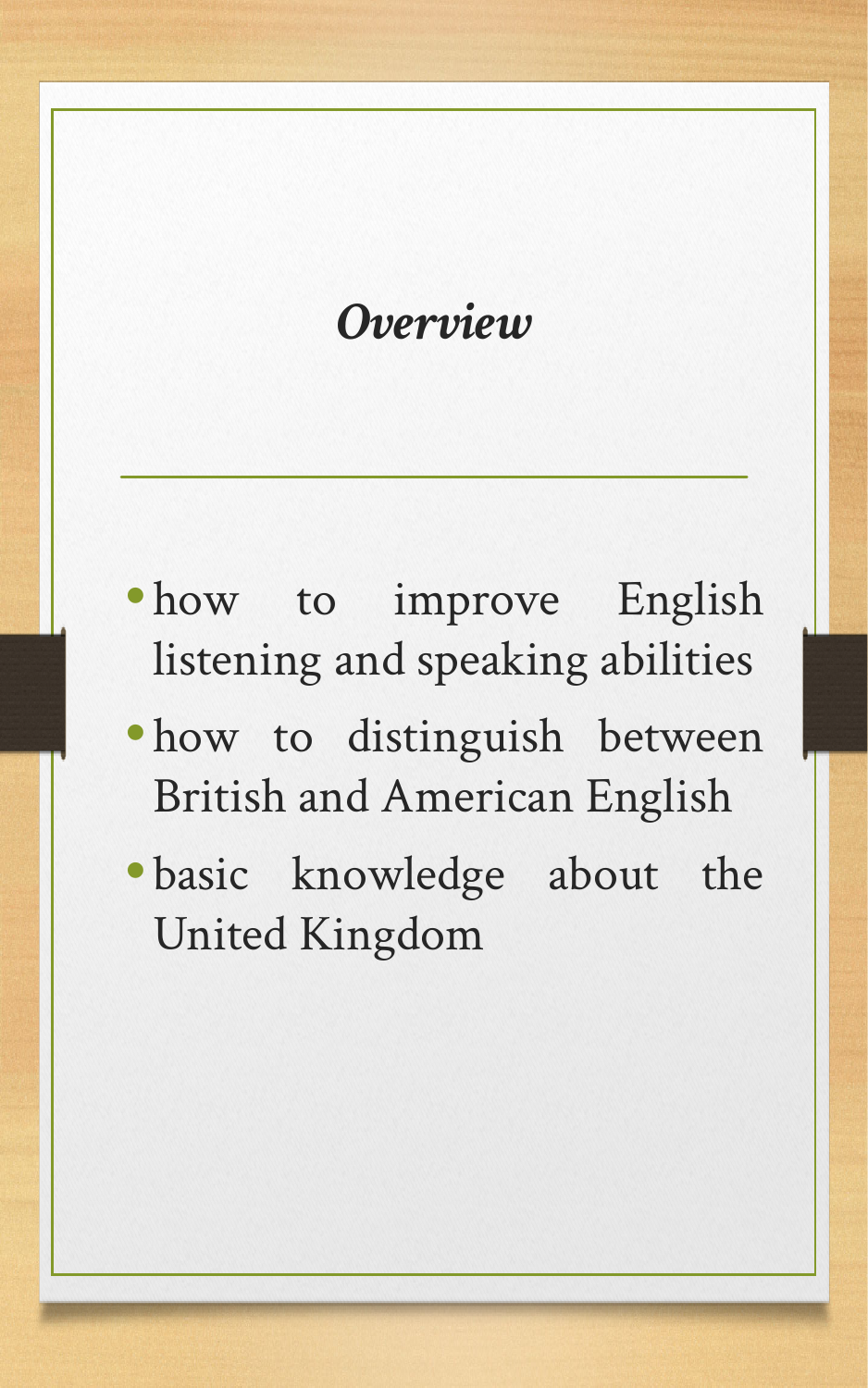

# Overview
how to improve English listening and speaking abilities
how to distinguish between British and American English
basic knowledge about the United Kingdom